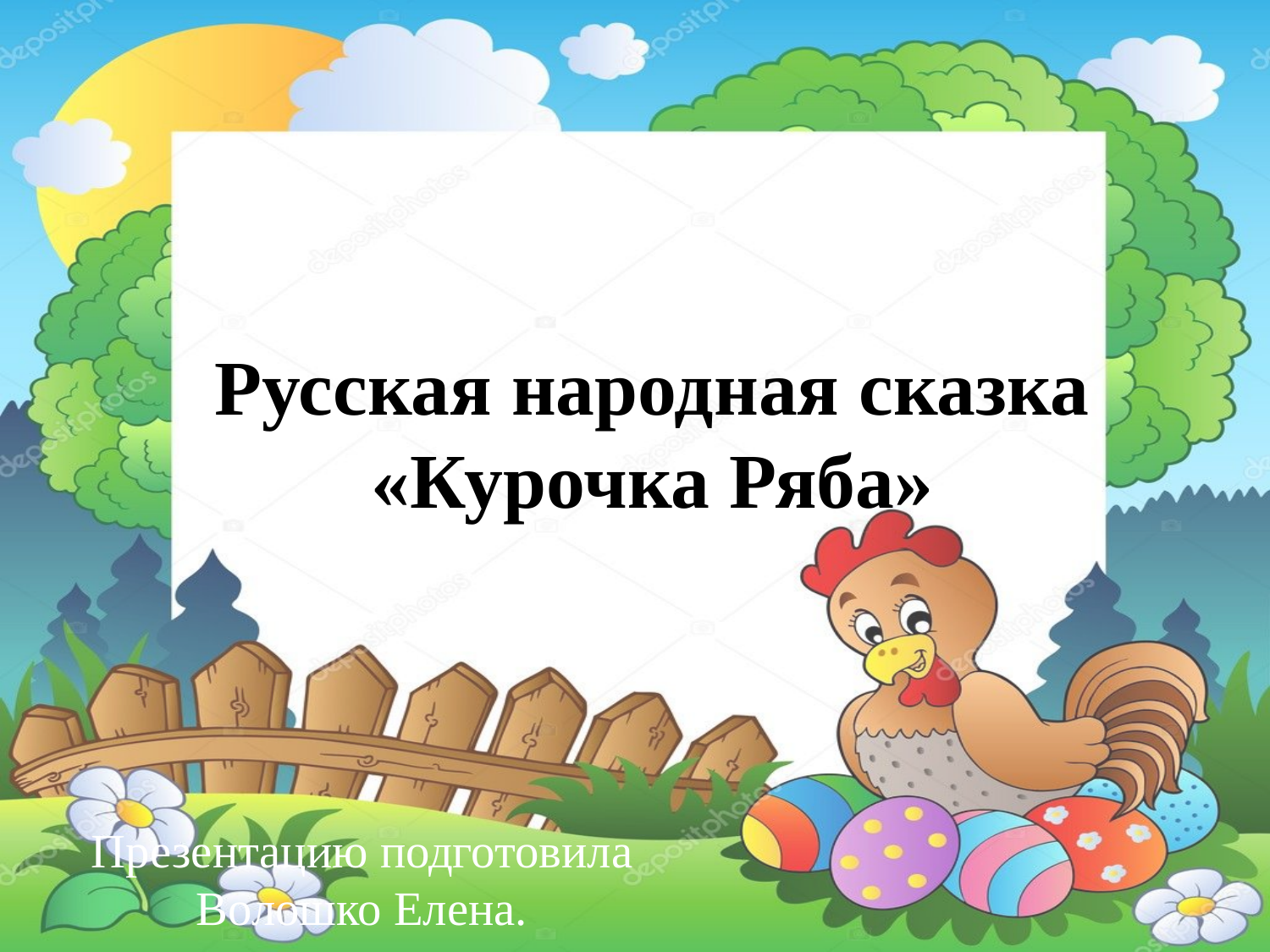

# Русская народная сказка «Курочка Ряба»
Презентацию подготовила Волошко Елена.